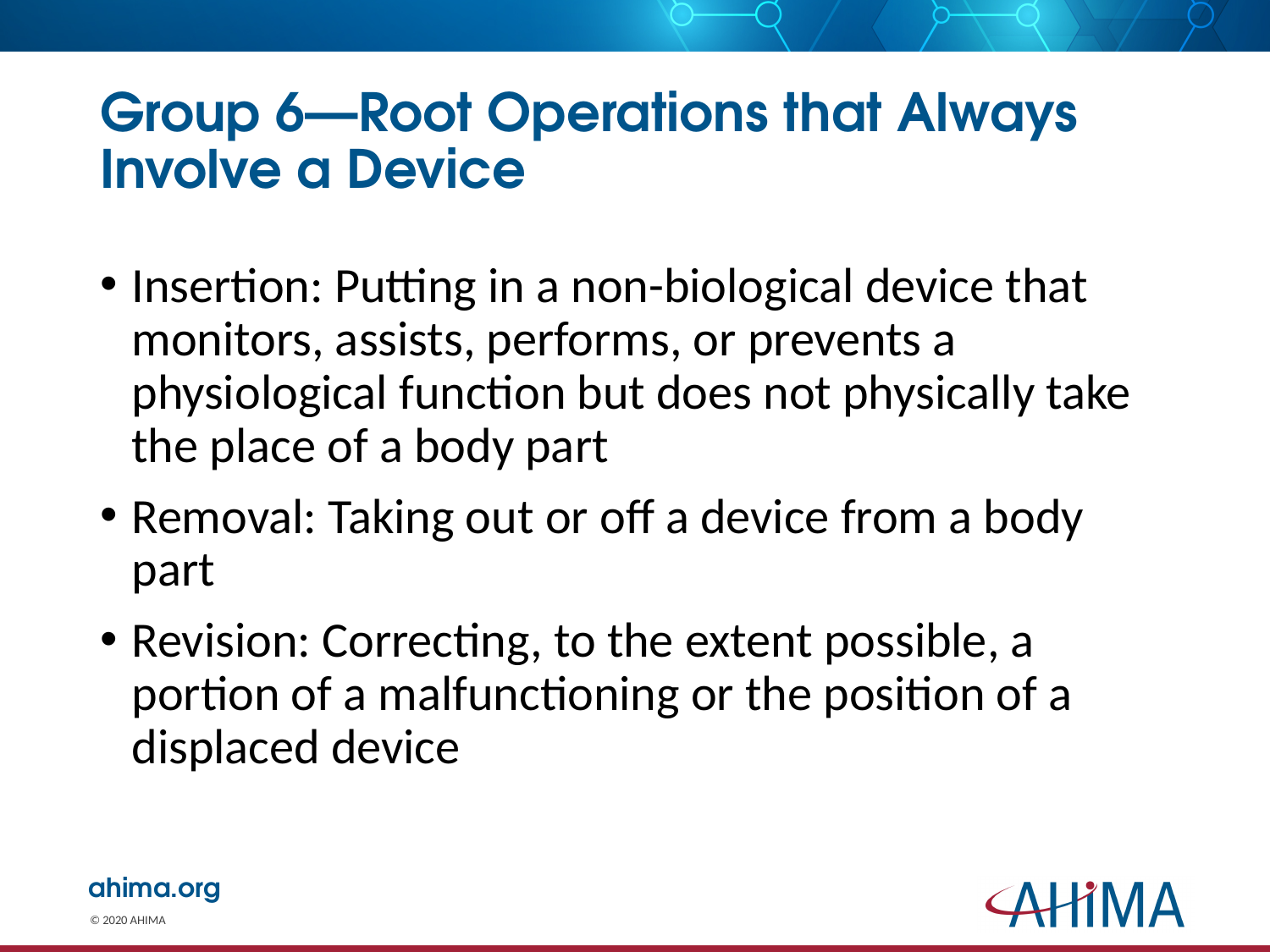

# Group 6—Root Operations that Always Involve a Device
Insertion: Putting in a non-biological device that monitors, assists, performs, or prevents a physiological function but does not physically take the place of a body part
Removal: Taking out or off a device from a body part
Revision: Correcting, to the extent possible, a portion of a malfunctioning or the position of a displaced device